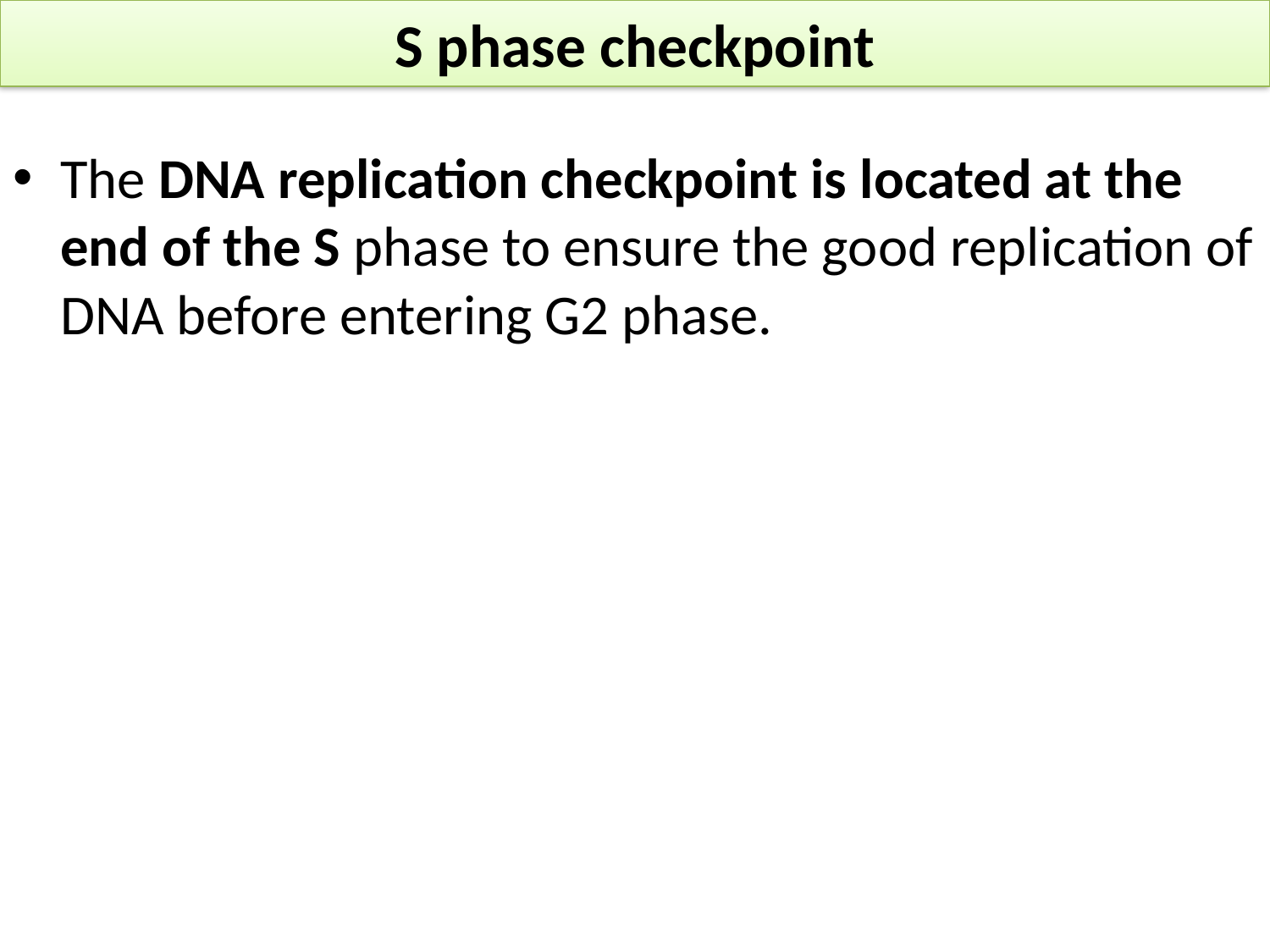

# S phase checkpoint
The DNA replication checkpoint is located at the end of the S phase to ensure the good replication of DNA before entering G2 phase.